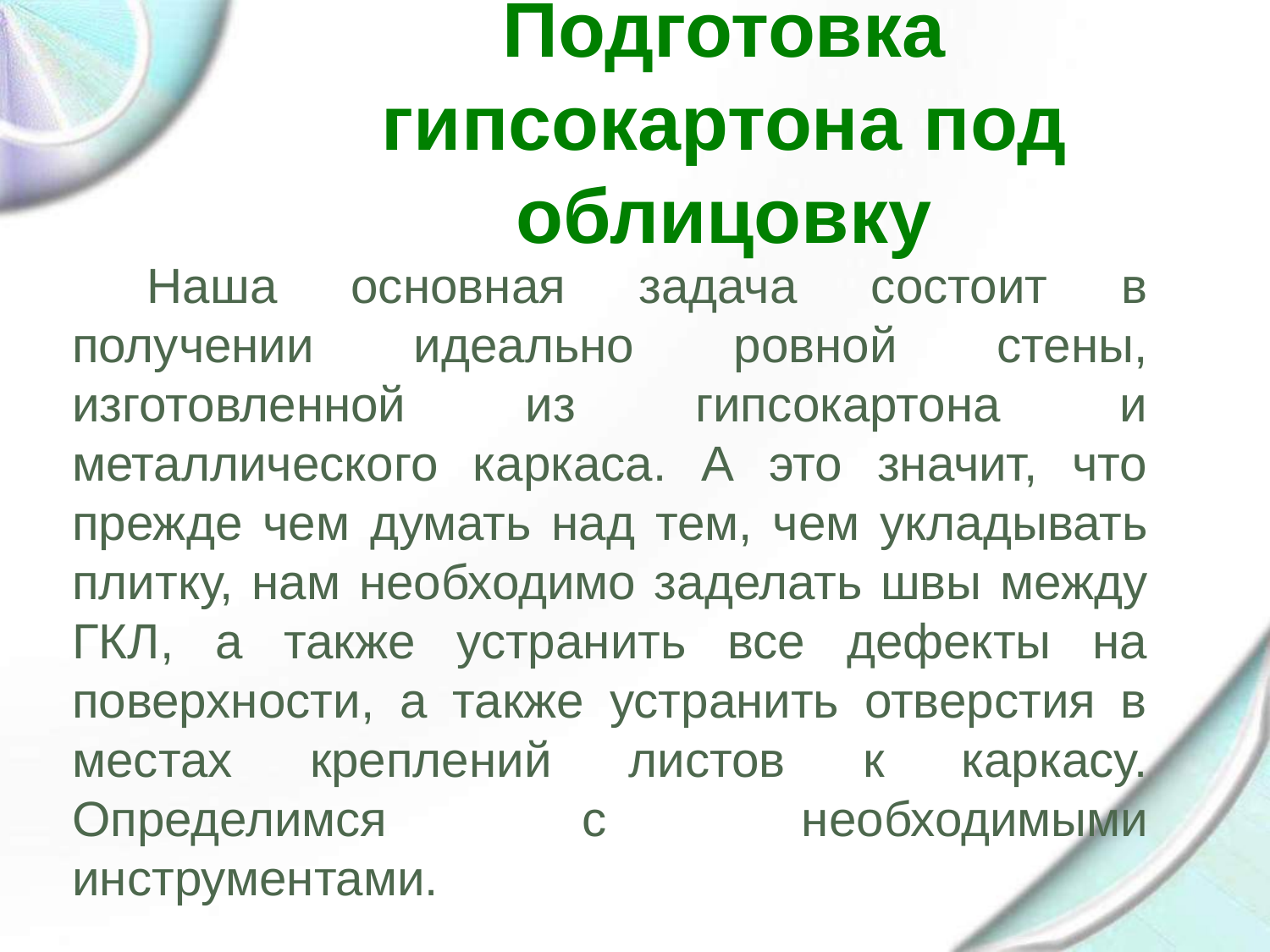

Подготовка гипсокартона под облицовку
Наша основная задача состоит в получении идеально ровной стены, изготовленной из гипсокартона и металлического каркаса. А это значит, что прежде чем думать над тем, чем укладывать плитку, нам необходимо заделать швы между ГКЛ, а также устранить все дефекты на поверхности, а также устранить отверстия в местах креплений листов к каркасу. Определимся с необходимыми инструментами.